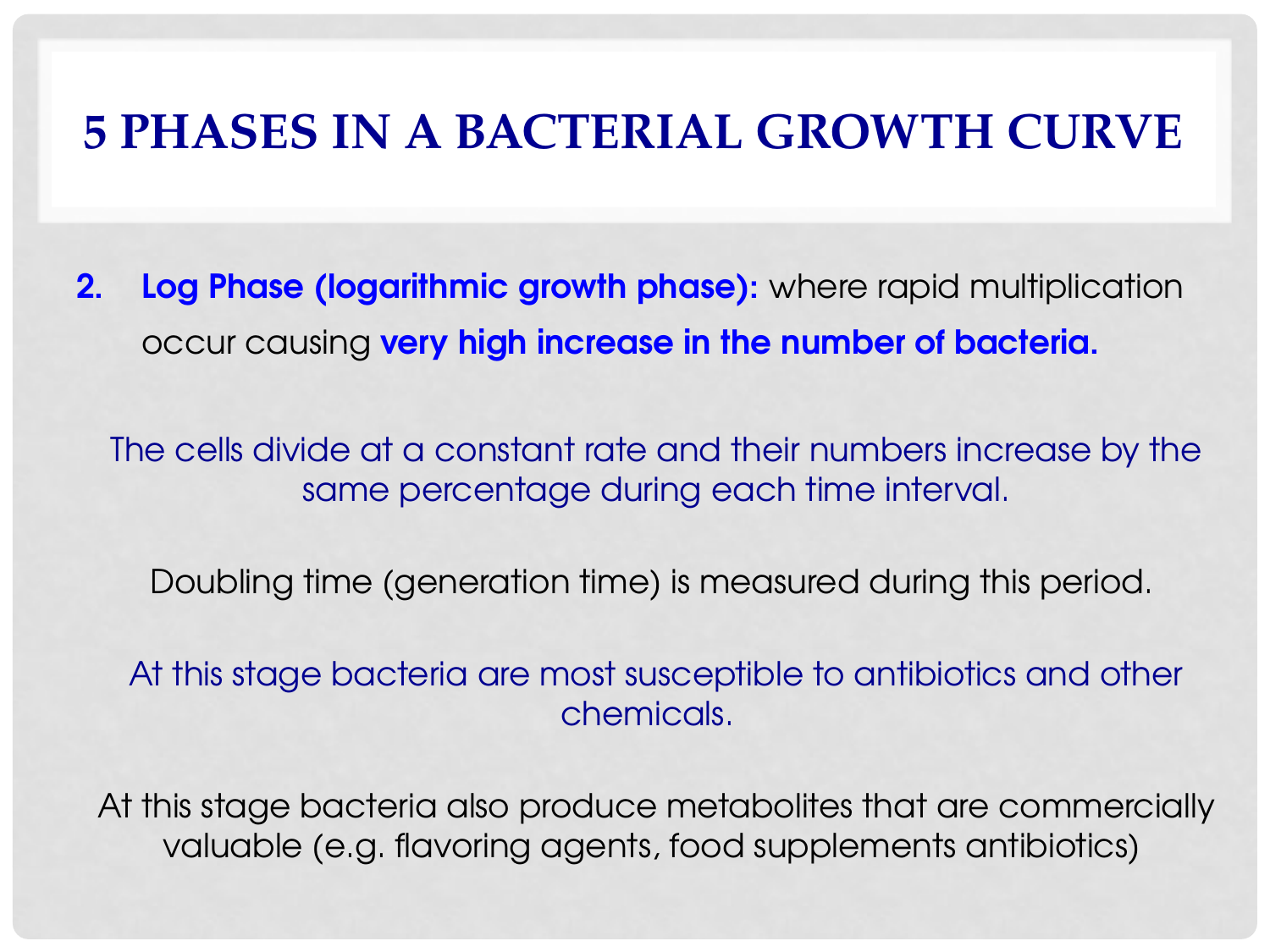

# 5 Phases in a Bacterial Growth Curve
Log Phase (logarithmic growth phase): where rapid multiplication occur causing very high increase in the number of bacteria.

The cells divide at a constant rate and their numbers increase by the same percentage during each time interval.

Doubling time (generation time) is measured during this period.

At this stage bacteria are most susceptible to antibiotics and other chemicals.

At this stage bacteria also produce metabolites that are commercially valuable (e.g. flavoring agents, food supplements antibiotics)